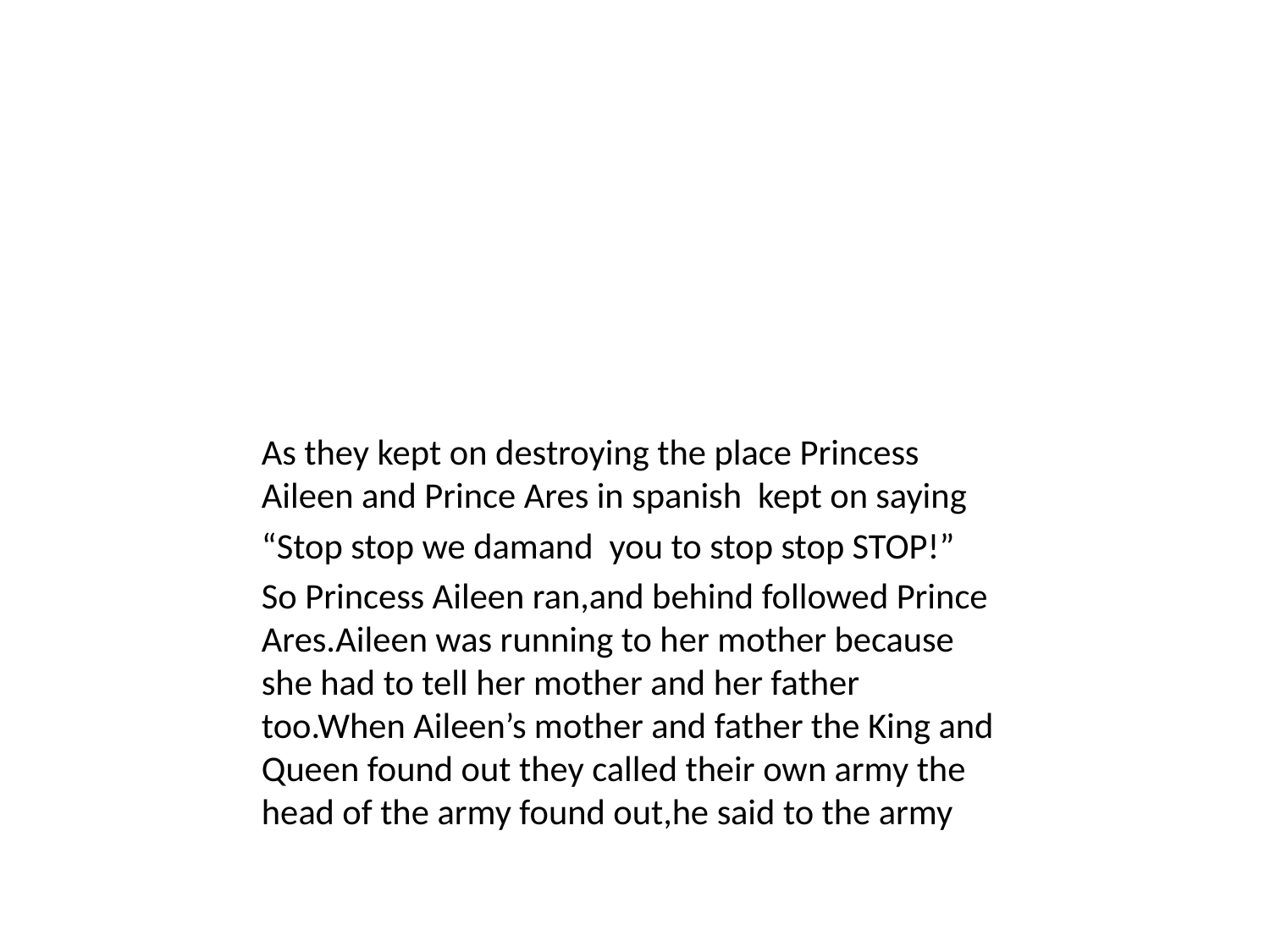

As they kept on destroying the place Princess Aileen and Prince Ares in spanish  kept on saying
“Stop stop we damand  you to stop stop STOP!”
So Princess Aileen ran,and behind followed Prince Ares.Aileen was running to her mother because she had to tell her mother and her father too.When Aileen’s mother and father the King and Queen found out they called their own army the head of the army found out,he said to the army